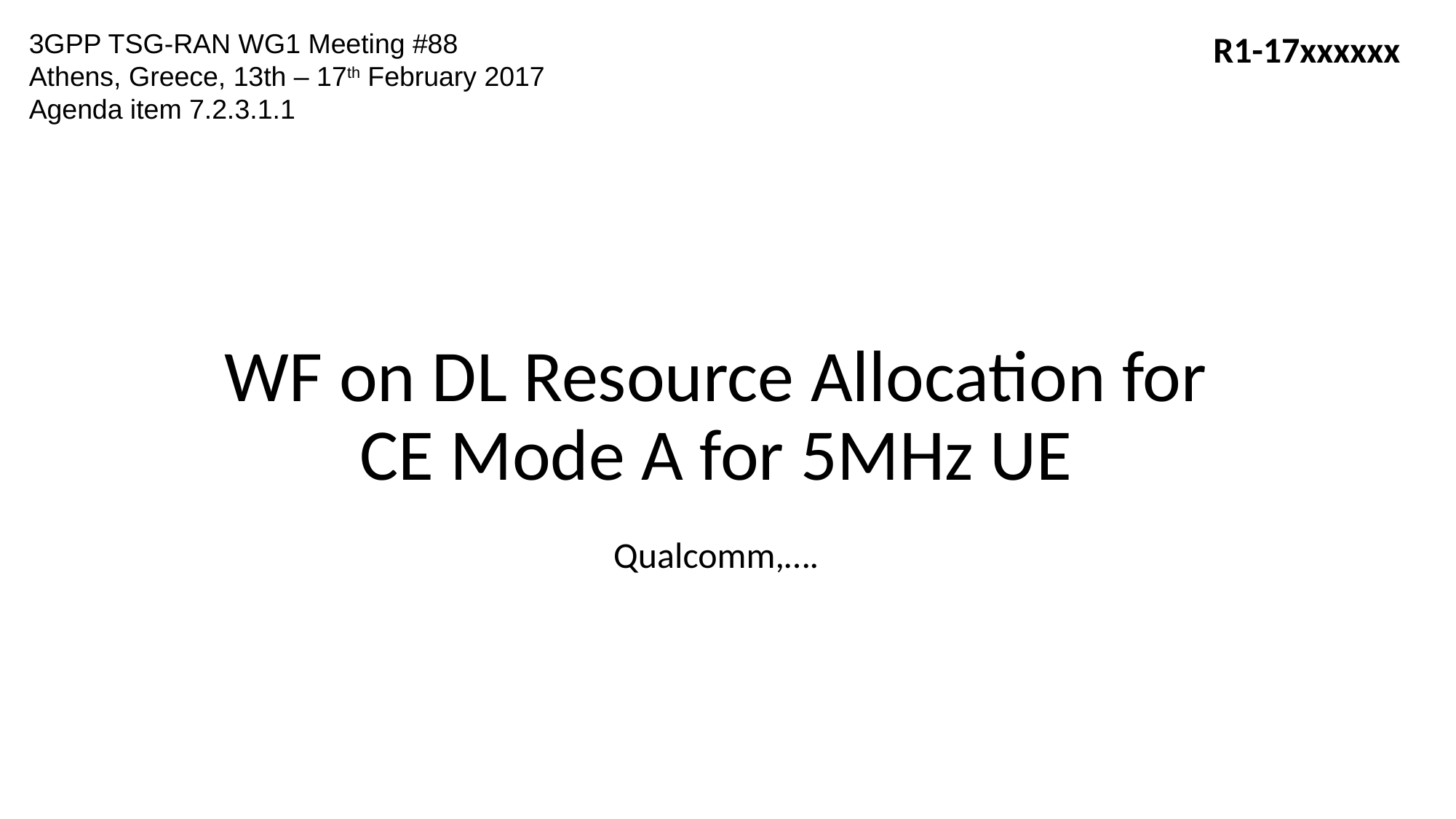

3GPP TSG-RAN WG1 Meeting #88
Athens, Greece, 13th – 17th February 2017
Agenda item 7.2.3.1.1
R1-17xxxxxx
# WF on DL Resource Allocation for CE Mode A for 5MHz UE
Qualcomm,….